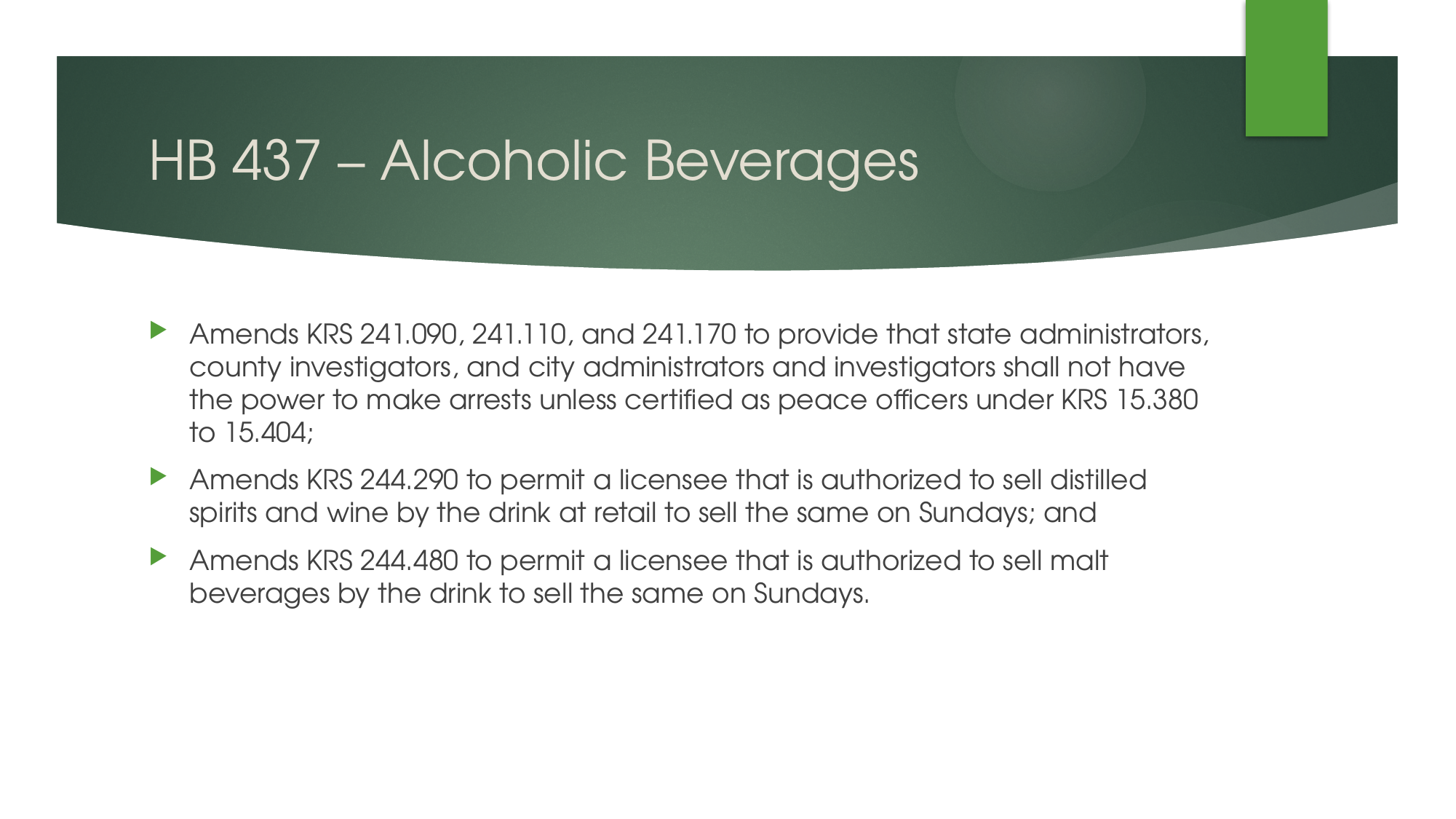

# HB 437 – Alcoholic Beverages
Amends KRS 241.090, 241.110, and 241.170 to provide that state administrators, county investigators, and city administrators and investigators shall not have the power to make arrests unless certified as peace officers under KRS 15.380 to 15.404;
Amends KRS 244.290 to permit a licensee that is authorized to sell distilled spirits and wine by the drink at retail to sell the same on Sundays; and
Amends KRS 244.480 to permit a licensee that is authorized to sell malt beverages by the drink to sell the same on Sundays.